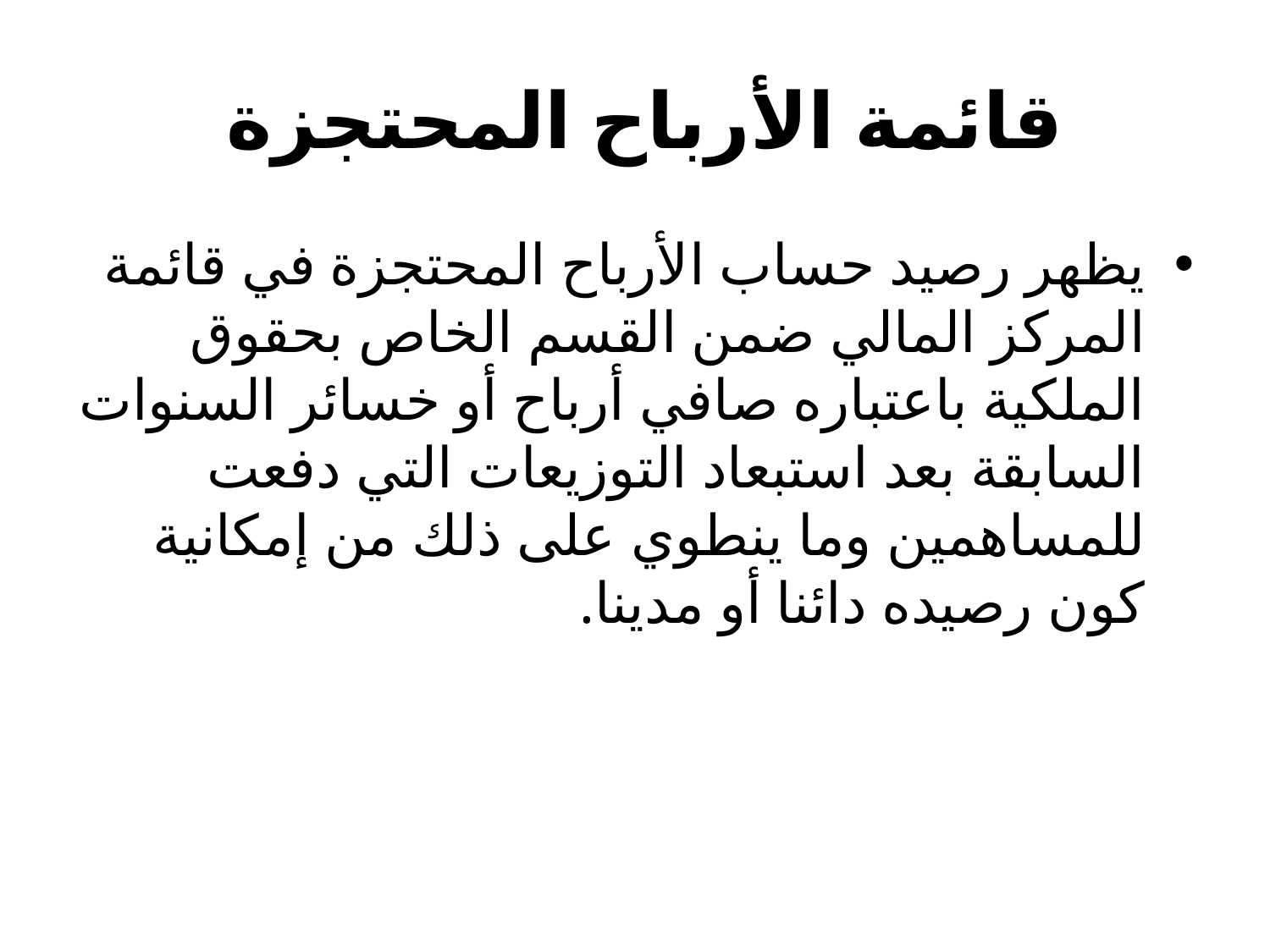

# قائمة الأرباح المحتجزة
يظهر رصيد حساب الأرباح المحتجزة في قائمة المركز المالي ضمن القسم الخاص بحقوق الملكية باعتباره صافي أرباح أو خسائر السنوات السابقة بعد استبعاد التوزيعات التي دفعت للمساهمين وما ينطوي على ذلك من إمكانية كون رصيده دائنا أو مدينا.